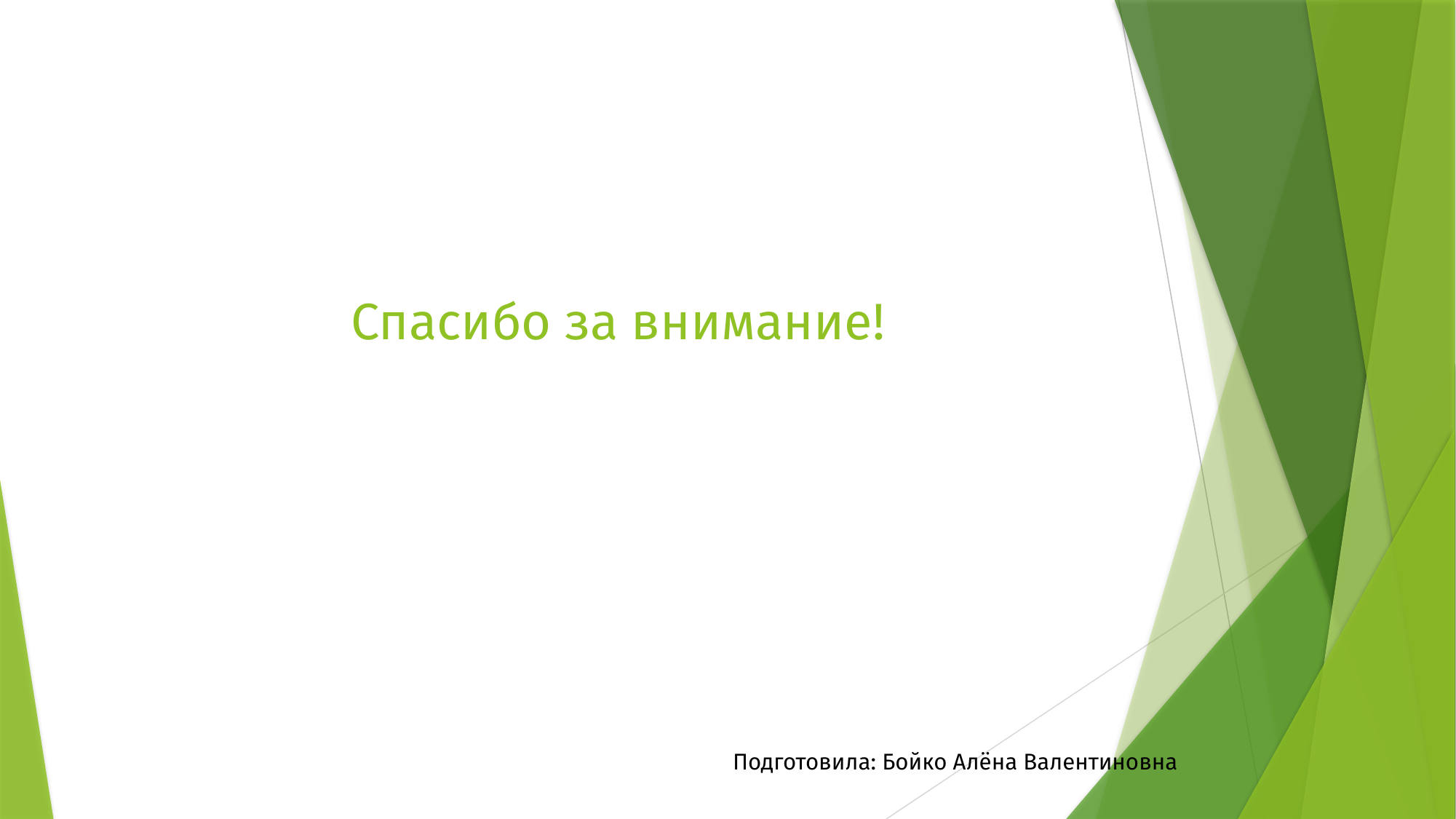

# Спасибо за внимание! Подготовила: Бойко Алёна Валентиновна